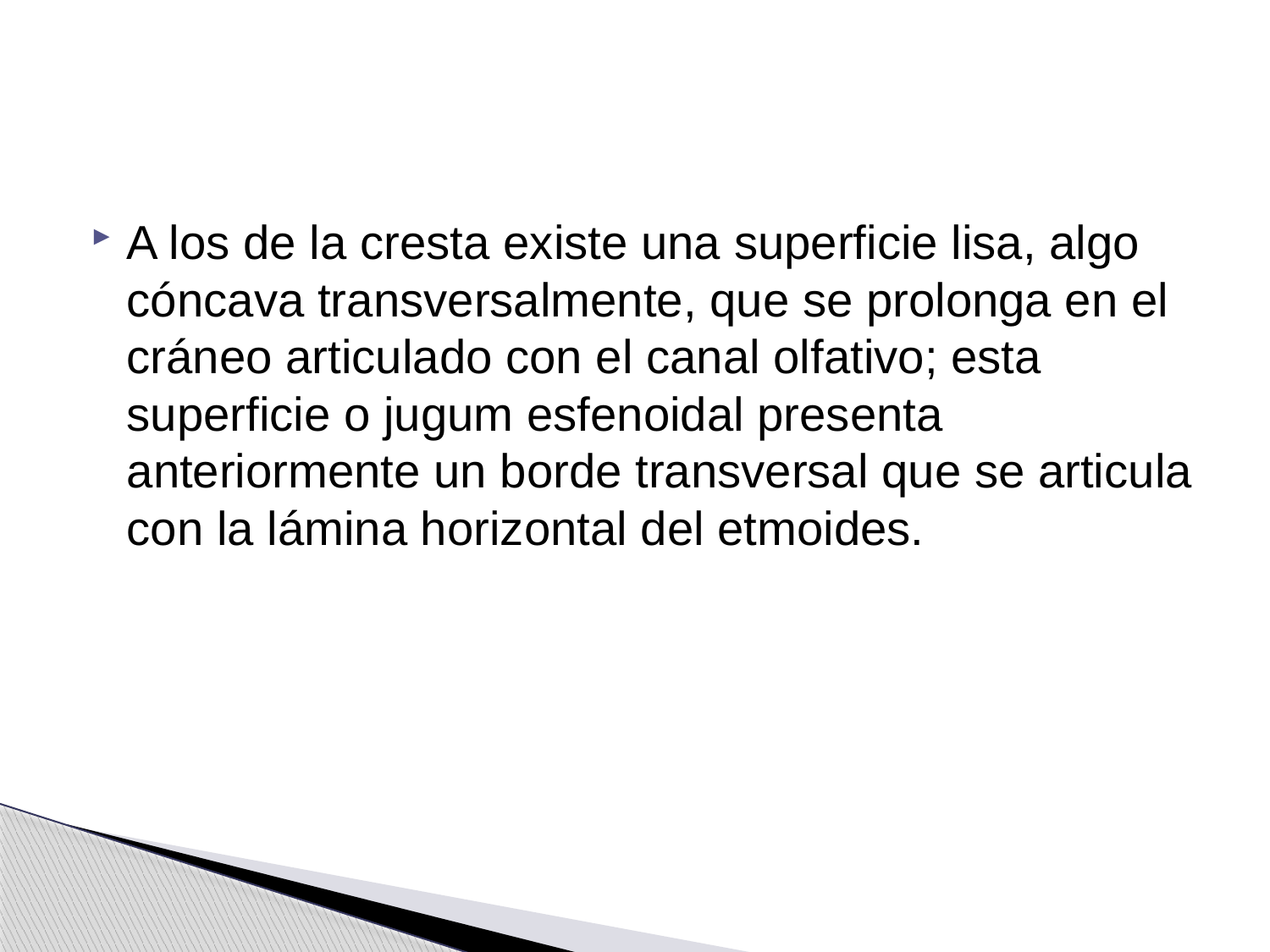

#
A los de la cresta existe una superficie lisa, algo cóncava transversalmente, que se prolonga en el cráneo articulado con el canal olfativo; esta superficie o jugum esfenoidal presenta anteriormente un borde transversal que se articula con la lámina horizontal del etmoides.